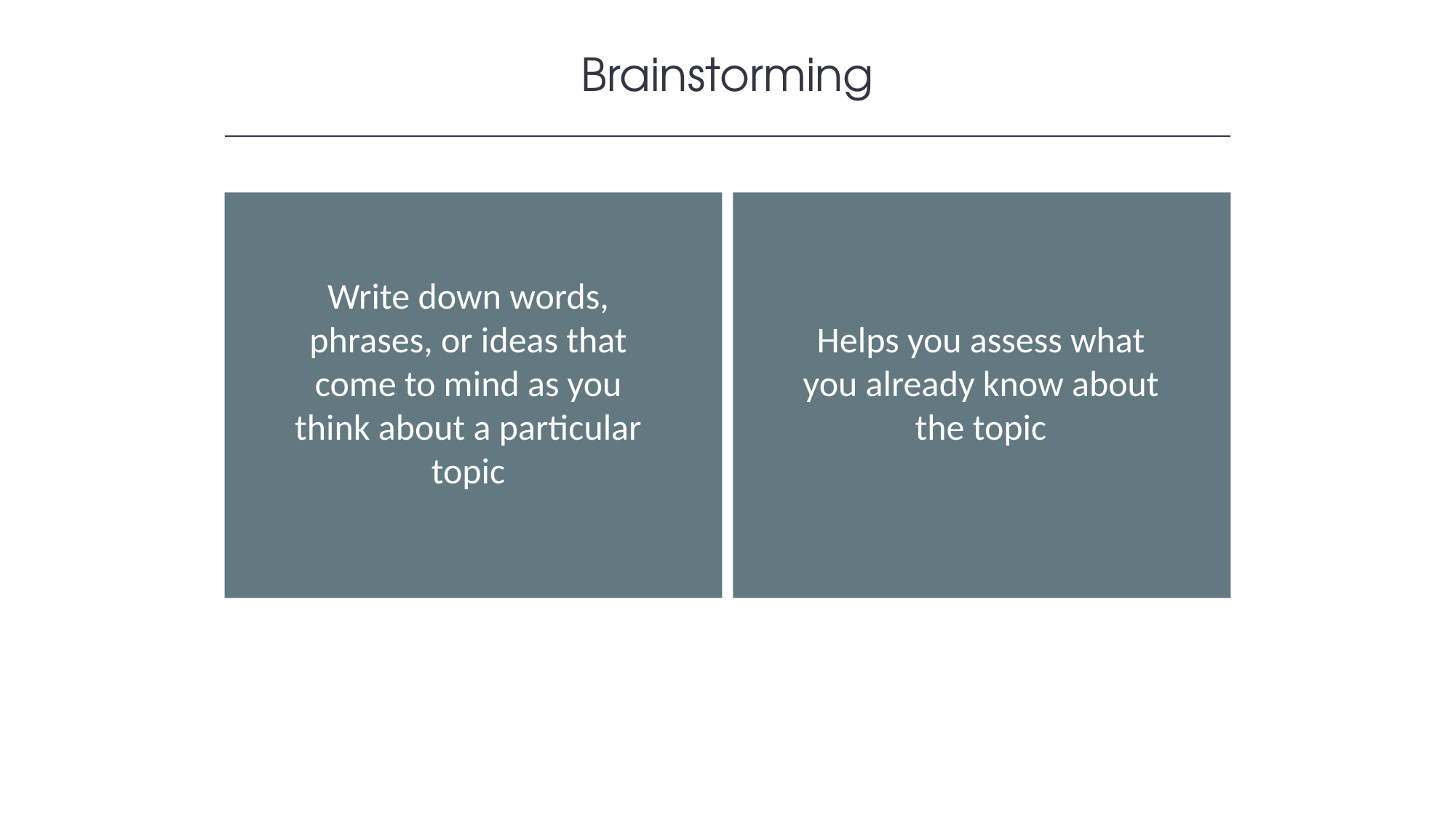

Brainstorming
HAWKES LEARNING

Write down words, phrases, or ideas that come to mind as you think about a particular topic
Helps you assess what you already know about the topic